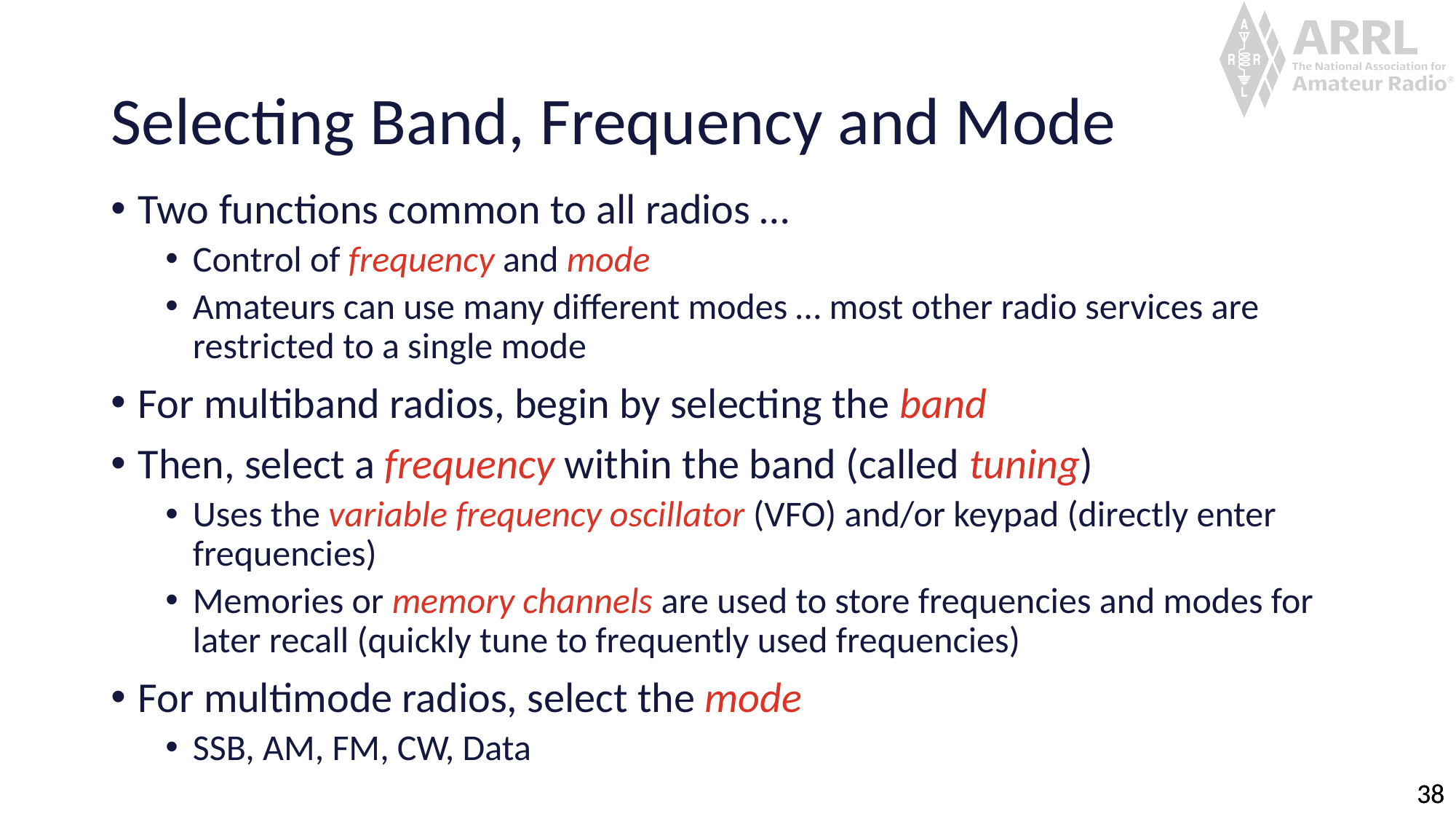

# Selecting Band, Frequency and Mode
Two functions common to all radios …
Control of frequency and mode
Amateurs can use many different modes … most other radio services are restricted to a single mode
For multiband radios, begin by selecting the band
Then, select a frequency within the band (called tuning)
Uses the variable frequency oscillator (VFO) and/or keypad (directly enter frequencies)
Memories or memory channels are used to store frequencies and modes for later recall (quickly tune to frequently used frequencies)
For multimode radios, select the mode
SSB, AM, FM, CW, Data